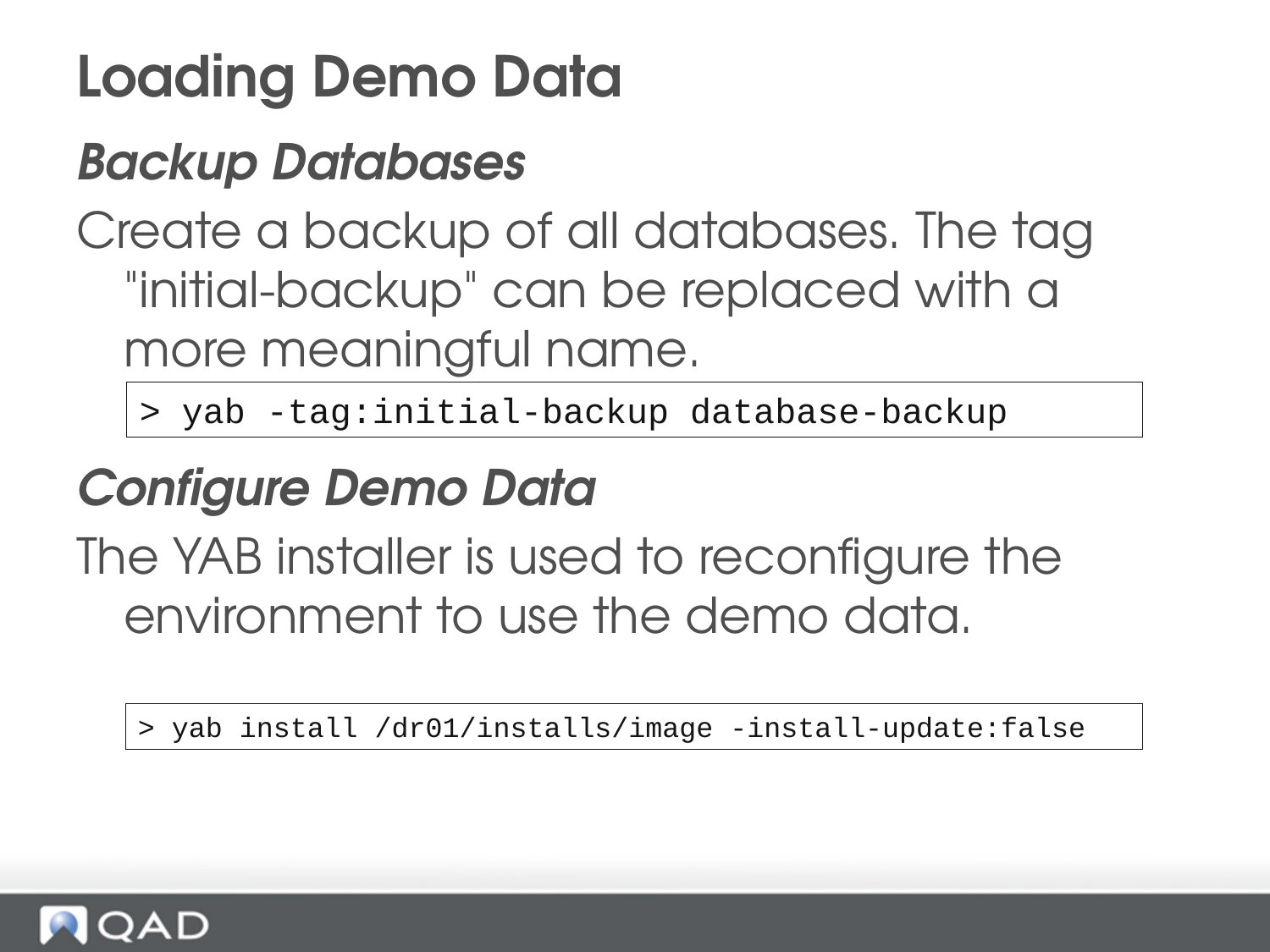

# Loading Demo Data
Backup Databases
Create a backup of all databases. The tag "initial-backup" can be replaced with a more meaningful name.

Configure Demo Data
The YAB installer is used to reconfigure the environment to use the demo data.
> yab -tag:initial-backup database-backup
> yab install /dr01/installs/image -install-update:false